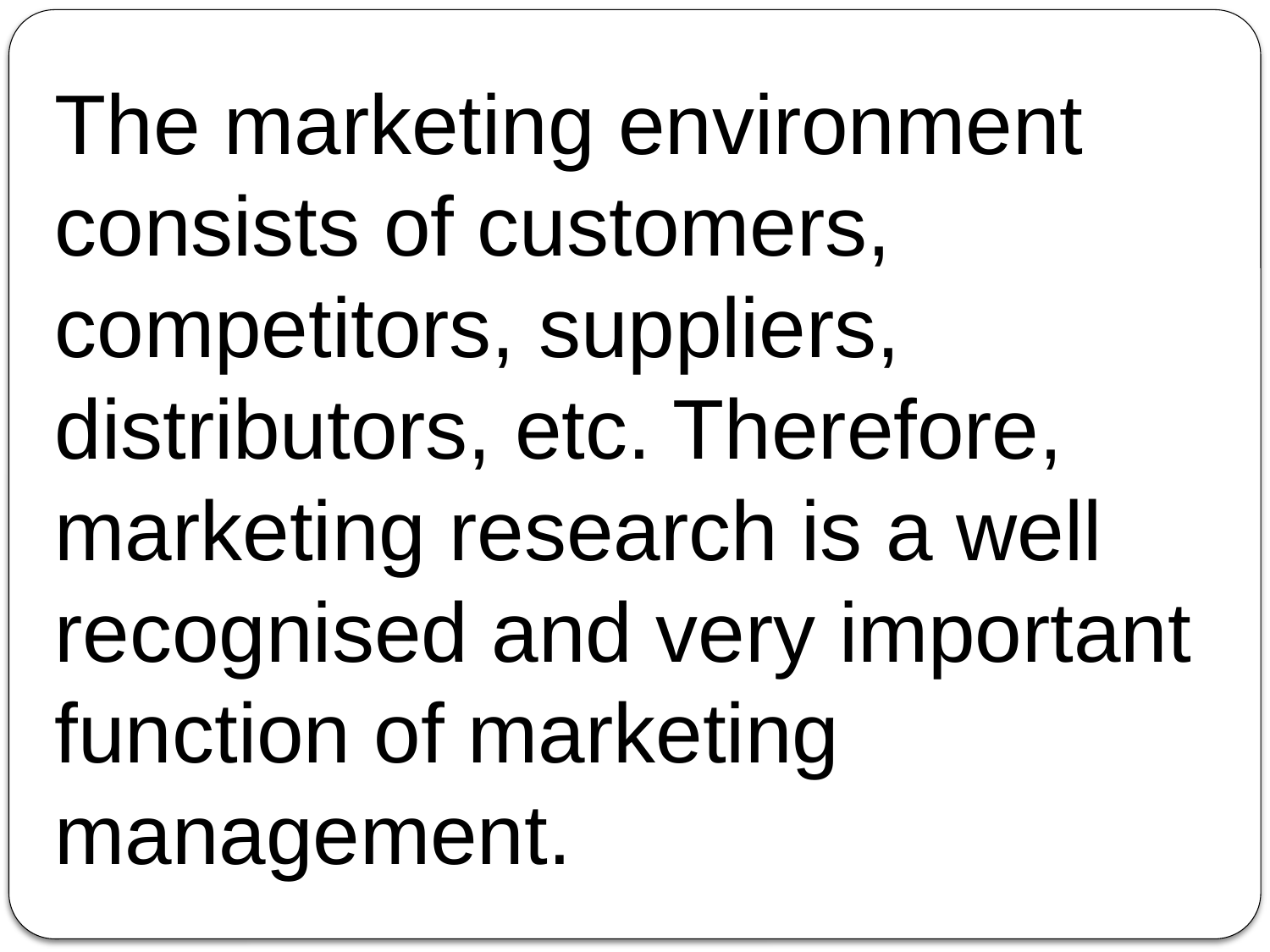

The marketing environment consists of customers, competitors, suppliers, distributors, etc. Therefore, marketing research is a well recognised and very important function of marketing management.